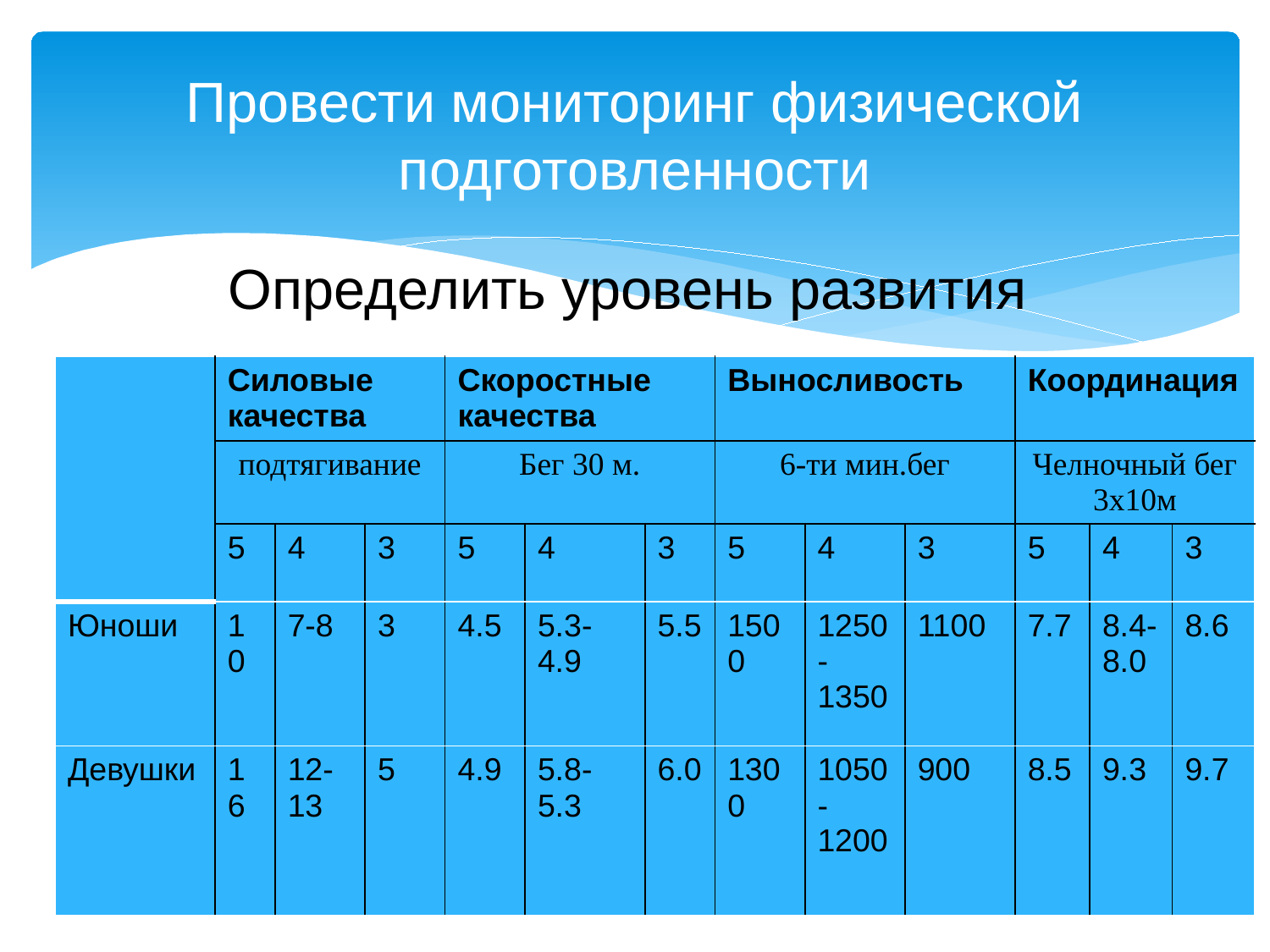

# Провести мониторинг физической подготовленности
Определить уровень развития

|  | Силовые качества |  |  | Скоростные качества |  |  | Выносливость |  |  | Координация |  |  |
| --- | --- | --- | --- | --- | --- | --- | --- | --- | --- | --- | --- | --- |
|  | подтягивание |  |  | Бег 30 м. |  |  | 6-ти мин.бег |  |  | Челночный бег 3х10м |  |  |
|  | 5 | 4 | 3 | 5 | 4 | 3 | 5 | 4 | 3 | 5 | 4 | 3 |
| Юноши | 10 | 7-8 | 3 | 4.5 | 5.3-4.9 | 5.5 | 1500 | 1250-1350 | 1100 | 7.7 | 8.4-8.0 | 8.6 |
| Девушки | 16 | 12-13 | 5 | 4.9 | 5.8-5.3 | 6.0 | 1300 | 1050-1200 | 900 | 8.5 | 9.3 | 9.7 |